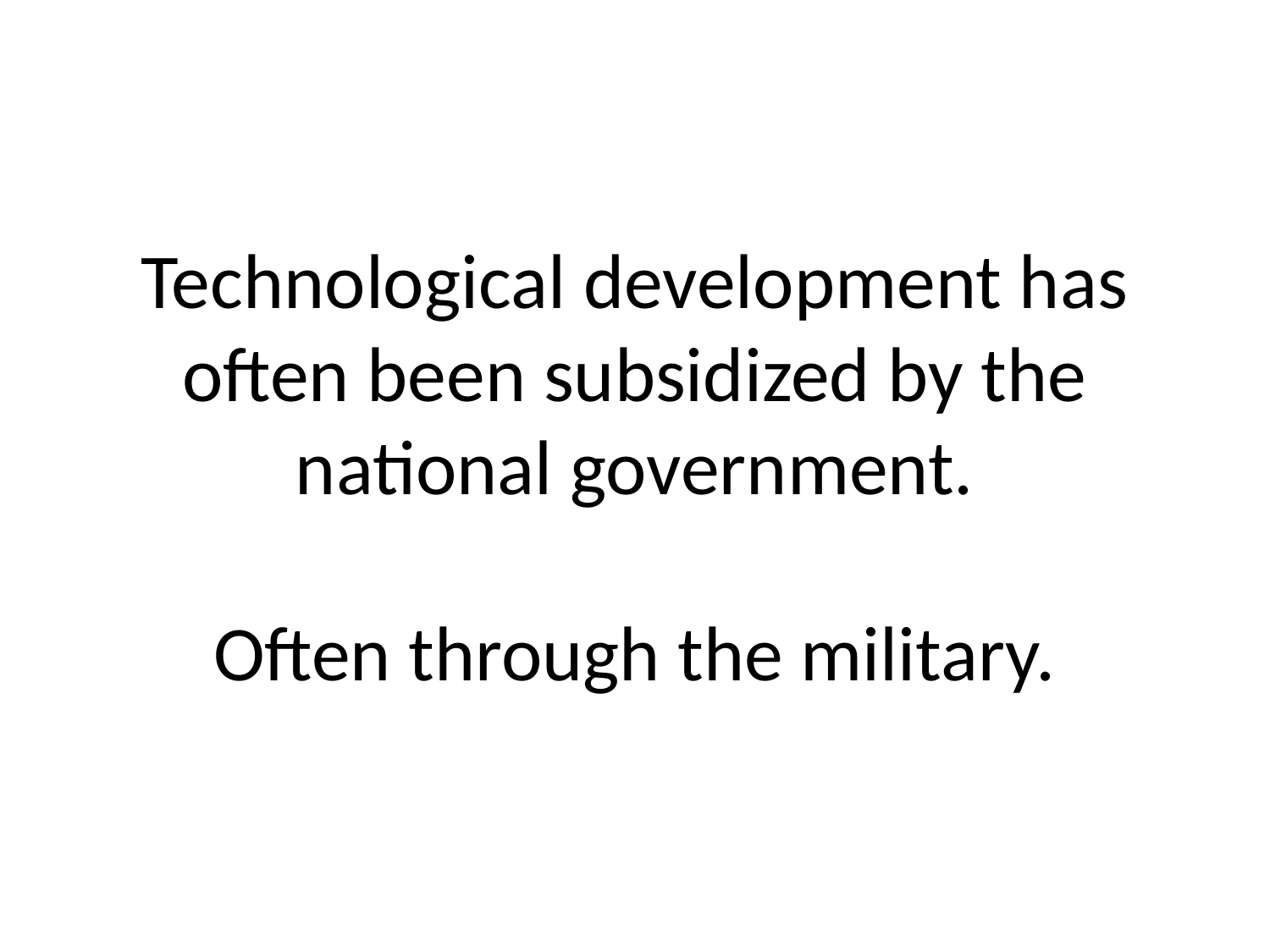

# Technological development has often been subsidized by the national government. Often through the military.